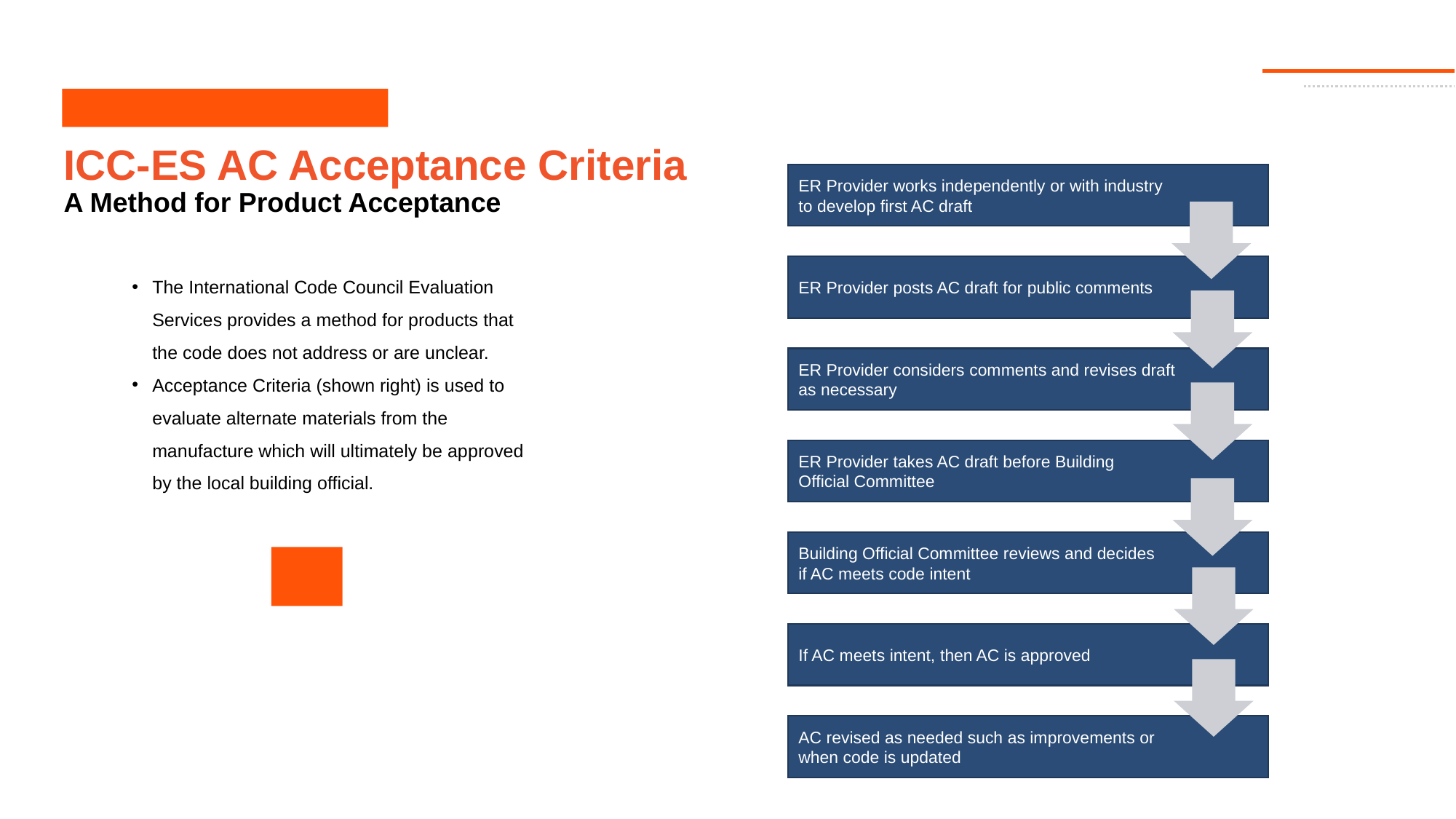

# ICC-ES AC Acceptance Criteria
ER Provider works independently or with industry
to develop first AC draft
A Method for Product Acceptance

ER Provider posts AC draft for public comments
The International Code Council Evaluation Services provides a method for products that the code does not address or are unclear.
Acceptance Criteria (shown right) is used to evaluate alternate materials from the manufacture which will ultimately be approved by the local building official.

ER Provider considers comments and revises draft
as necessary

ER Provider takes AC draft before Building
Official Committee

Building Official Committee reviews and decides
if AC meets code intent

If AC meets intent, then AC is approved

AC revised as needed such as improvements or
when code is updated